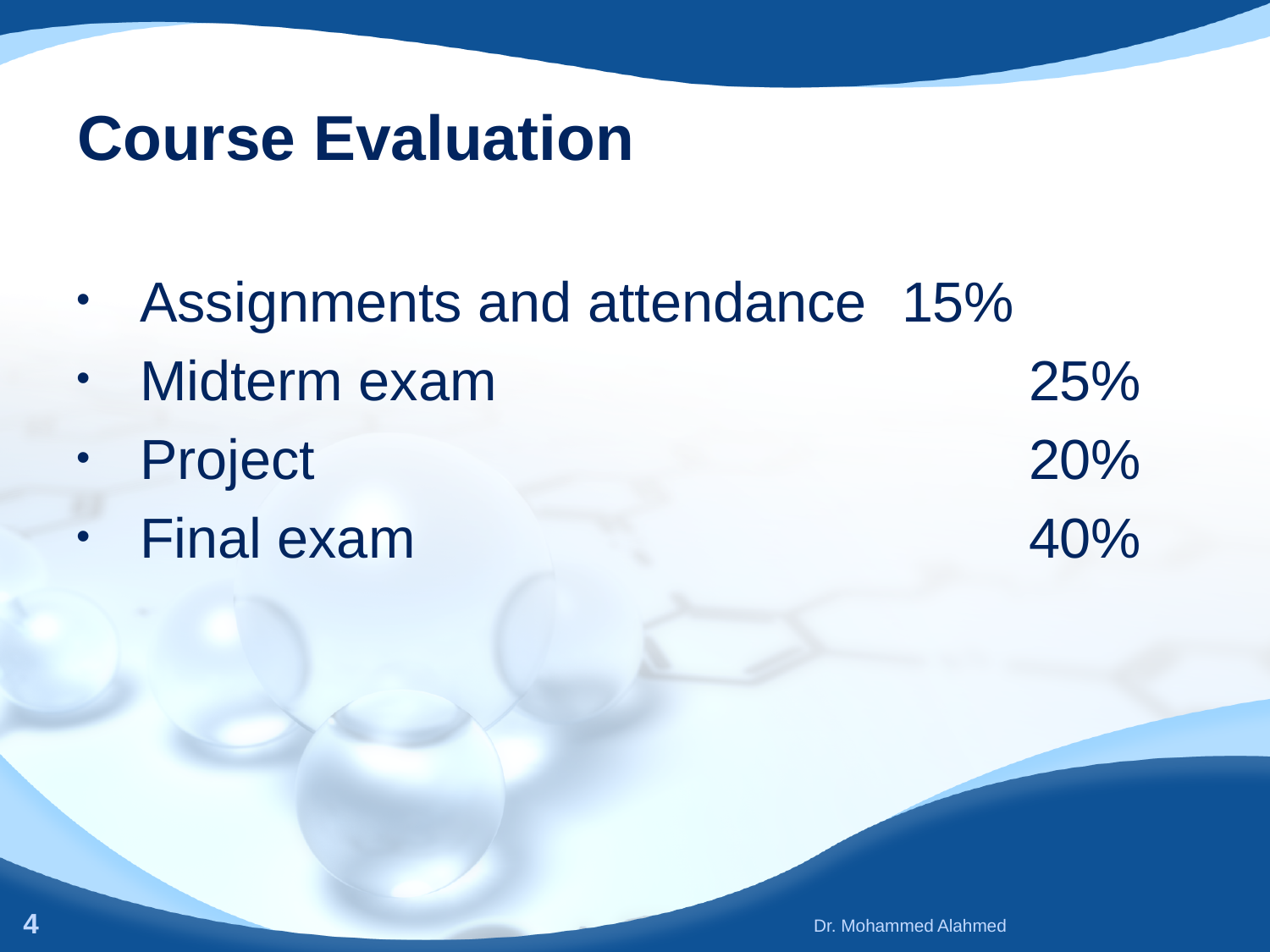

# Course Evaluation

Assignments and attendance 	15%
Midterm exam  				25%
Project 						20%
Final exam 					40%
4
Dr. Mohammed Alahmed